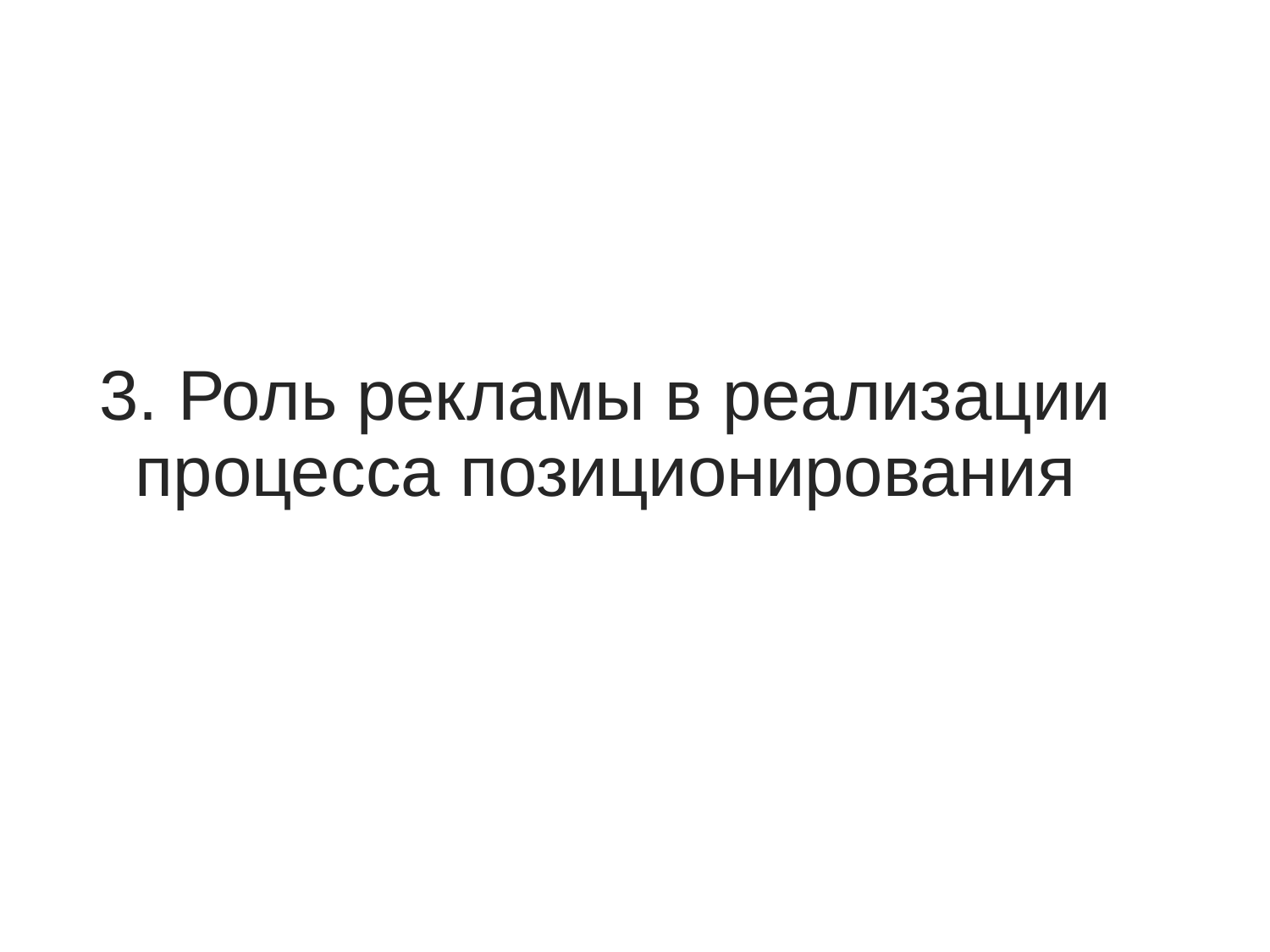

# 3. Роль рекламы в реализации процесса позиционирования